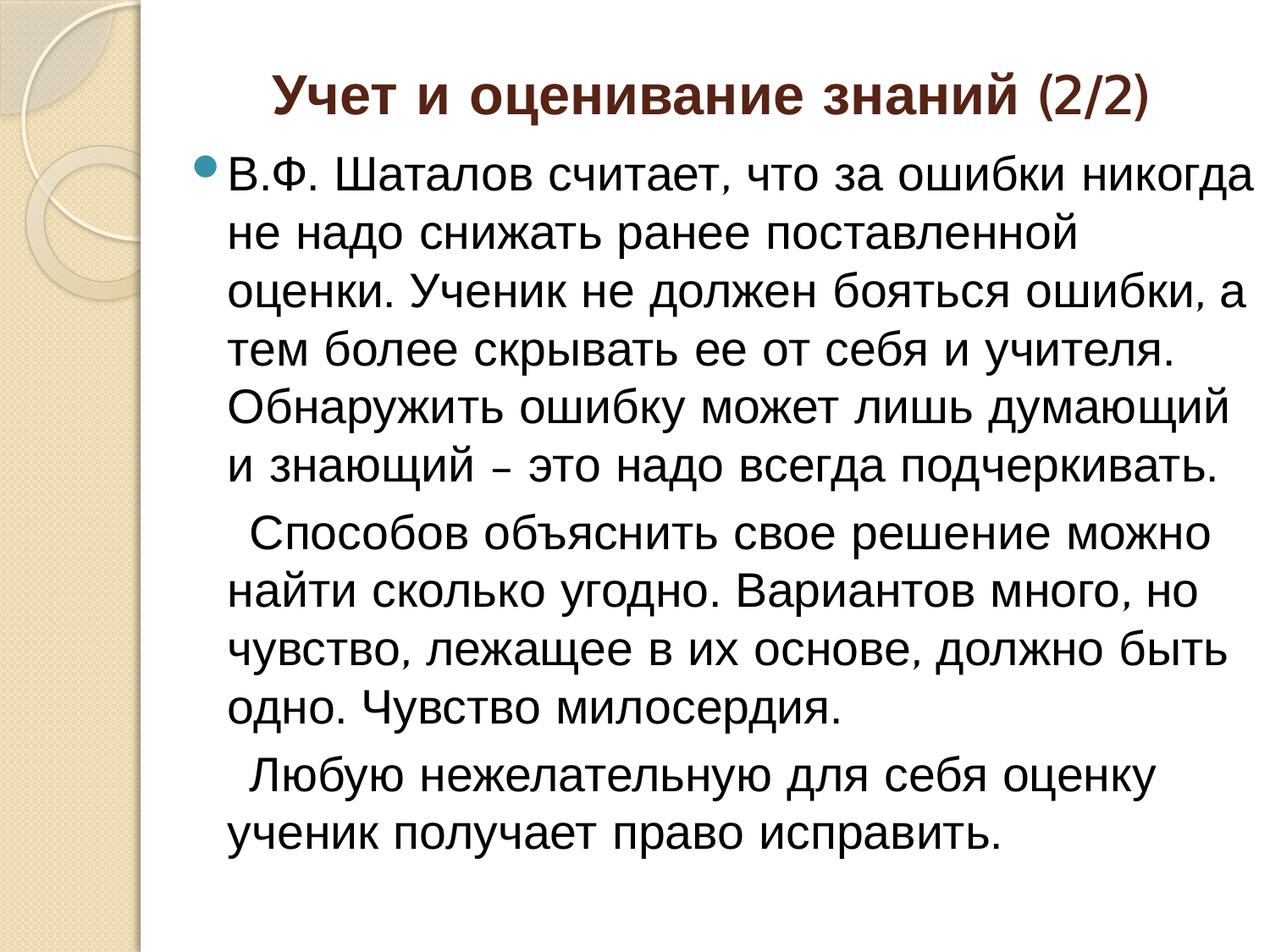

# Учет и оценивание знаний (2/2)
В.Ф. Шаталов считает, что за ошибки никогда не надо снижать ранее поставленной оценки. Ученик не должен бояться ошибки, а тем более скрывать ее от себя и учителя. Обнаружить ошибку может лишь думающий и знающий – это надо всегда подчеркивать.
    Способов объяснить свое решение можно найти сколько угодно. Вариантов много, но чувство, лежащее в их основе, должно быть одно. Чувство милосердия.
    Любую нежелательную для себя оценку ученик получает право исправить.